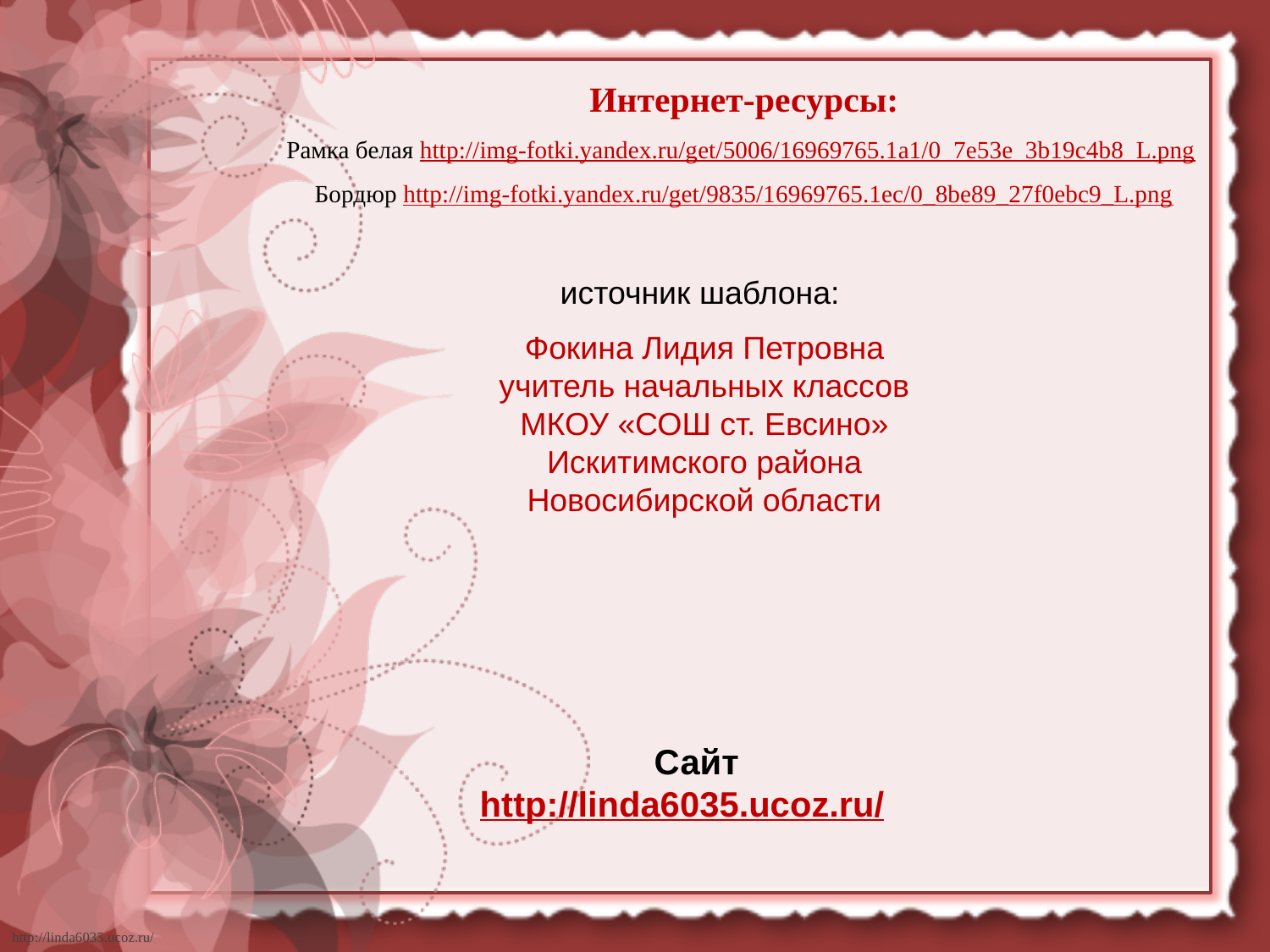

Интернет-ресурсы:
Рамка белая http://img-fotki.yandex.ru/get/5006/16969765.1a1/0_7e53e_3b19c4b8_L.png
Бордюр http://img-fotki.yandex.ru/get/9835/16969765.1ec/0_8be89_27f0ebc9_L.png
источник шаблона:

Фокина Лидия Петровна
учитель начальных классов
МКОУ «СОШ ст. Евсино»
Искитимского района
Новосибирской области
Сайт http://linda6035.ucoz.ru/